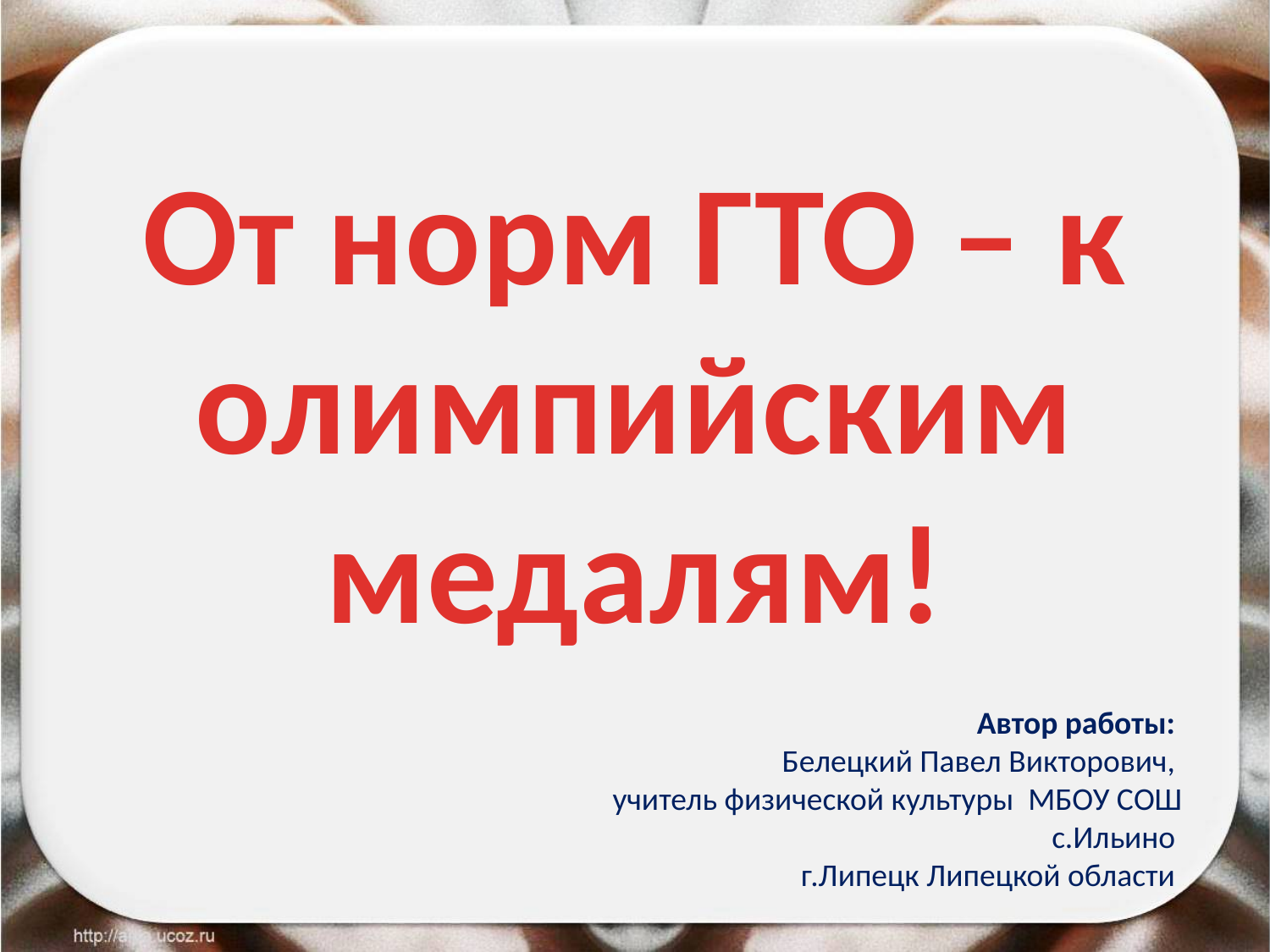

# От норм ГТО – к олимпийским медалям!
Автор работы:
Белецкий Павел Викторович,
учитель физической культуры  МБОУ СОШ с.Ильино
г.Липецк Липецкой области